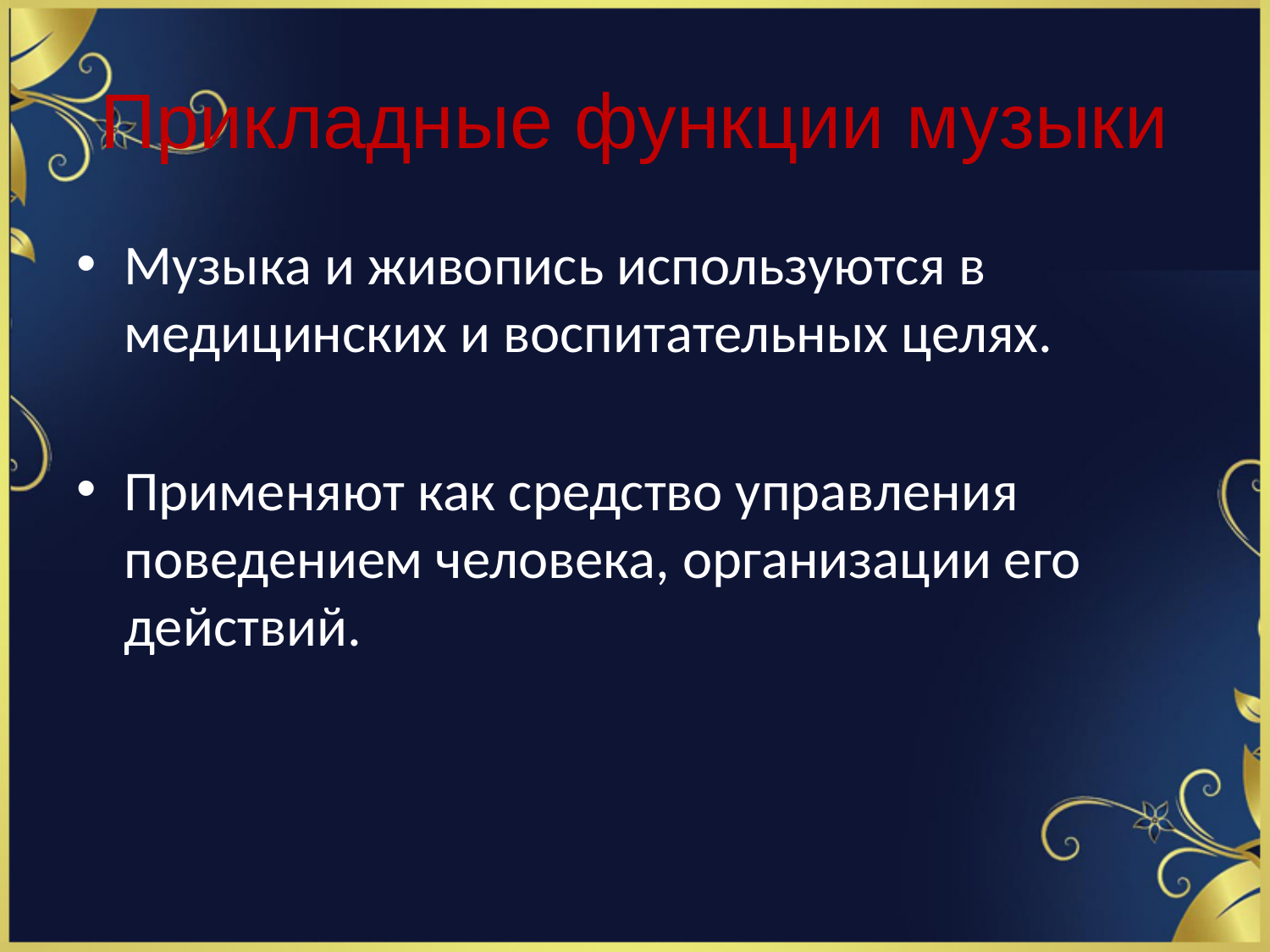

# Прикладные функции музыки
Музыка и живопись используются в медицинских и воспитательных целях.

Применяют как средство управления поведением человека, организации его действий.